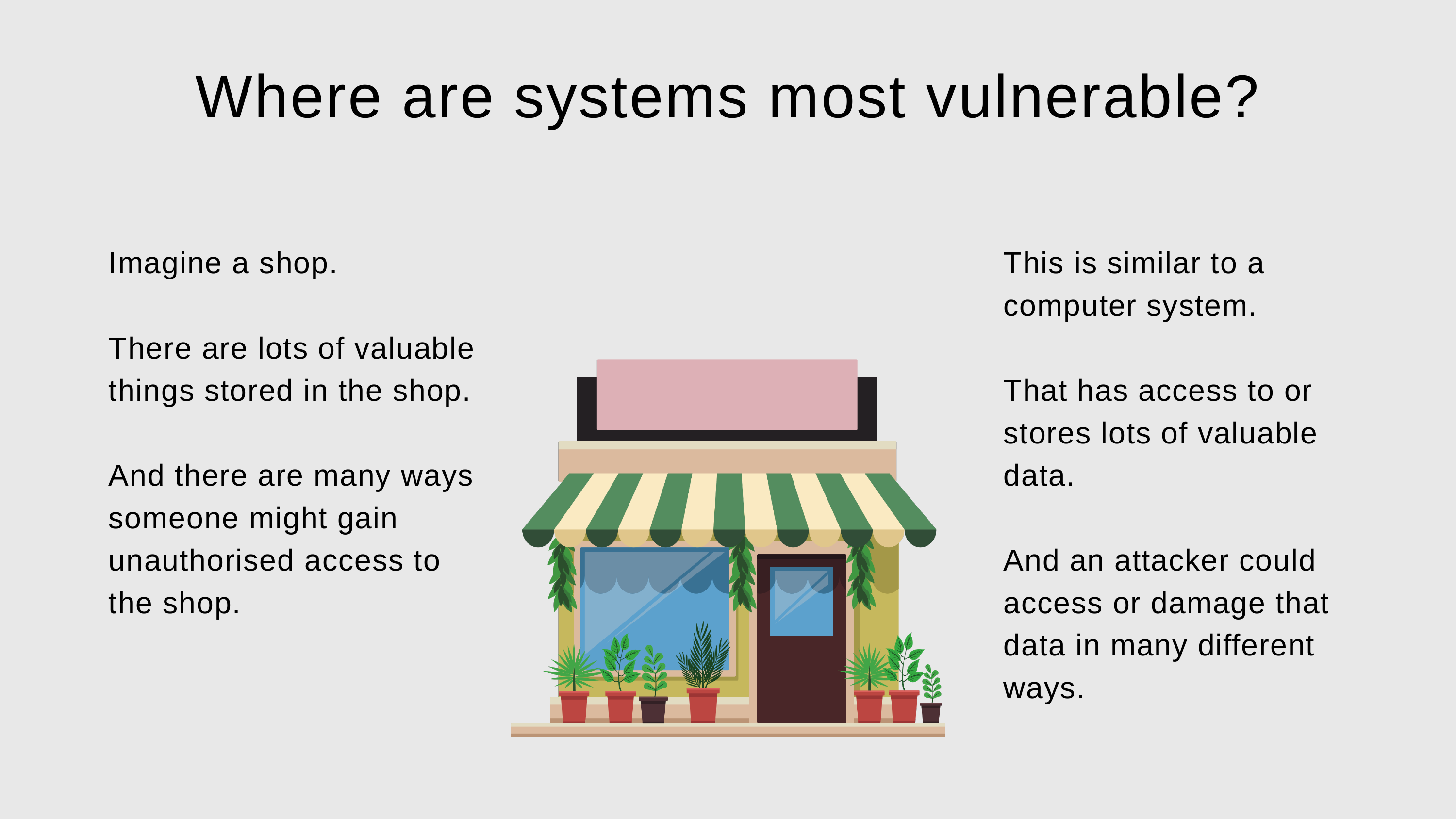

Where are systems most vulnerable?
Imagine a shop.

There are lots of valuable things stored in the shop.

And there are many ways someone might gain unauthorised access to the shop.
This is similar to a computer system.

That has access to or stores lots of valuable data.

And an attacker could access or damage that data in many different ways.